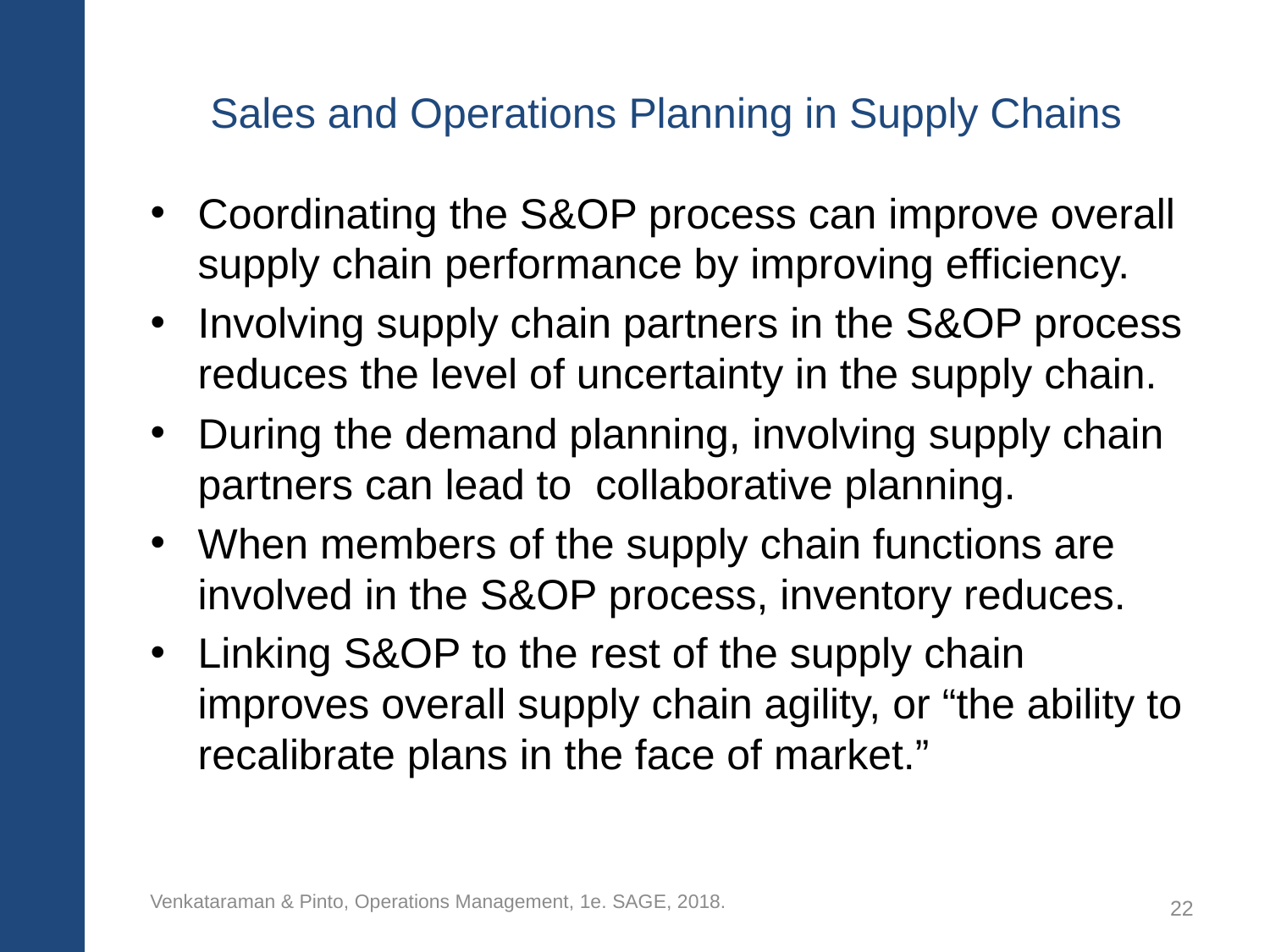

# Sales and Operations Planning in Supply Chains
Coordinating the S&OP process can improve overall supply chain performance by improving efficiency.
Involving supply chain partners in the S&OP process reduces the level of uncertainty in the supply chain.
During the demand planning, involving supply chain partners can lead to  collaborative planning.
When members of the supply chain functions are involved in the S&OP process, inventory reduces.
Linking S&OP to the rest of the supply chain improves overall supply chain agility, or “the ability to recalibrate plans in the face of market.”
Venkataraman & Pinto, Operations Management, 1e. SAGE, 2018.
22